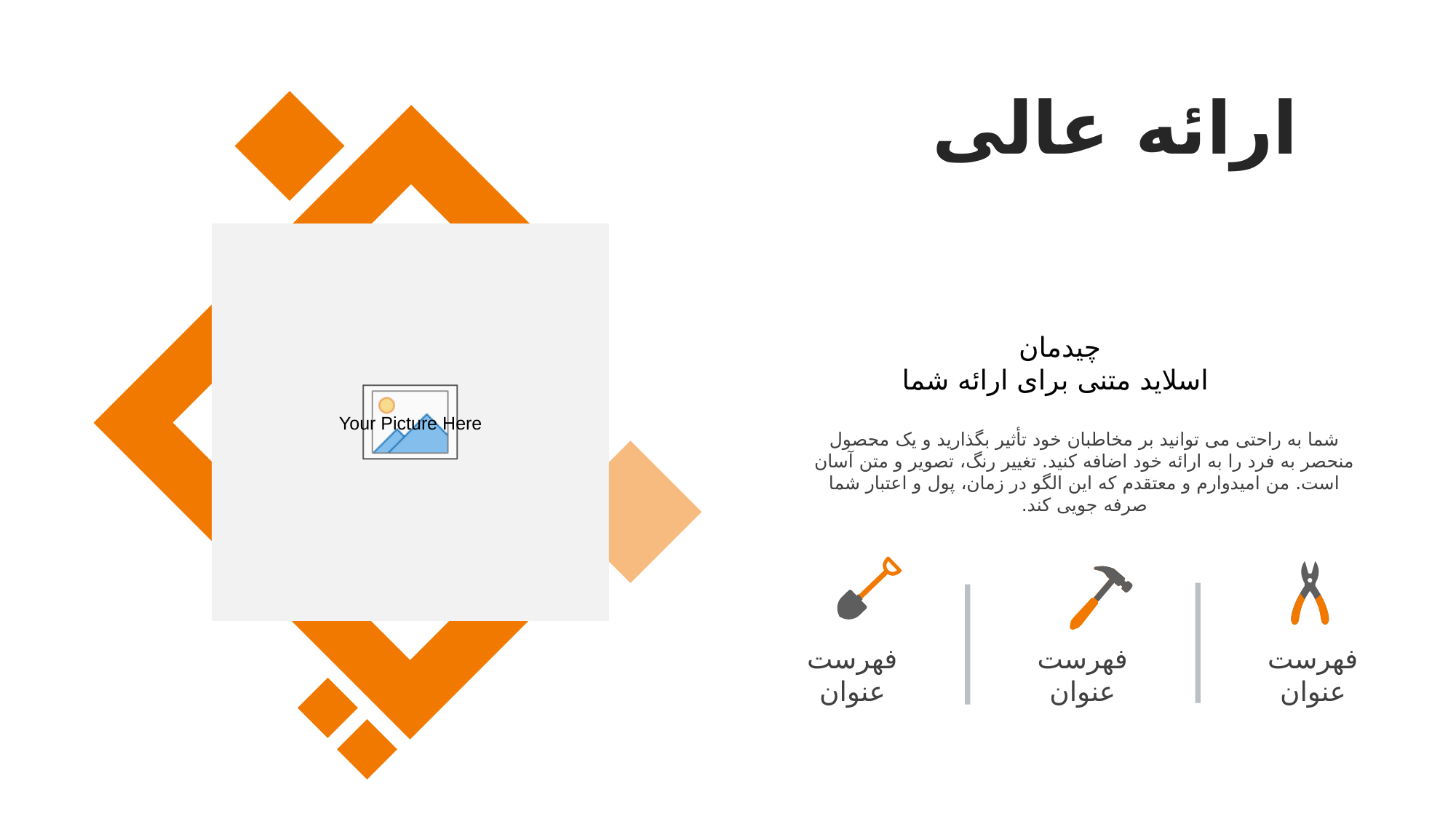

ارائه عالی

چیدمان
 اسلاید متنی برای ارائه شما
شما به راحتی می توانید بر مخاطبان خود تأثیر بگذارید و یک محصول منحصر به فرد را به ارائه خود اضافه کنید. تغییر رنگ، تصویر و متن آسان است. من امیدوارم و معتقدم که این الگو در زمان، پول و اعتبار شما صرفه جویی کند.

فهرست عنوان
فهرست عنوان
فهرست عنوان